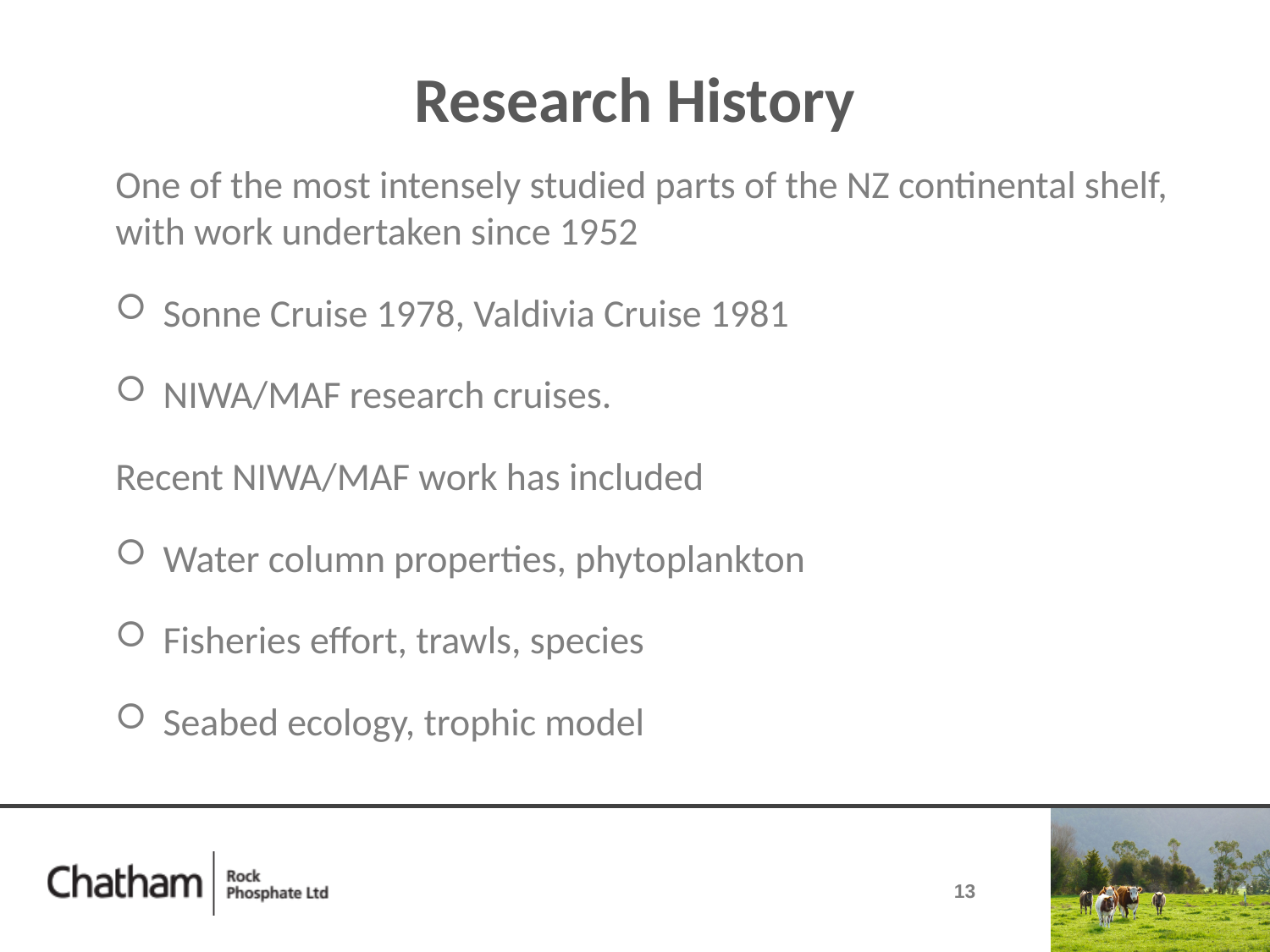

# Research History
One of the most intensely studied parts of the NZ continental shelf, with work undertaken since 1952
Sonne Cruise 1978, Valdivia Cruise 1981
NIWA/MAF research cruises.
Recent NIWA/MAF work has included
Water column properties, phytoplankton
Fisheries effort, trawls, species
Seabed ecology, trophic model

13